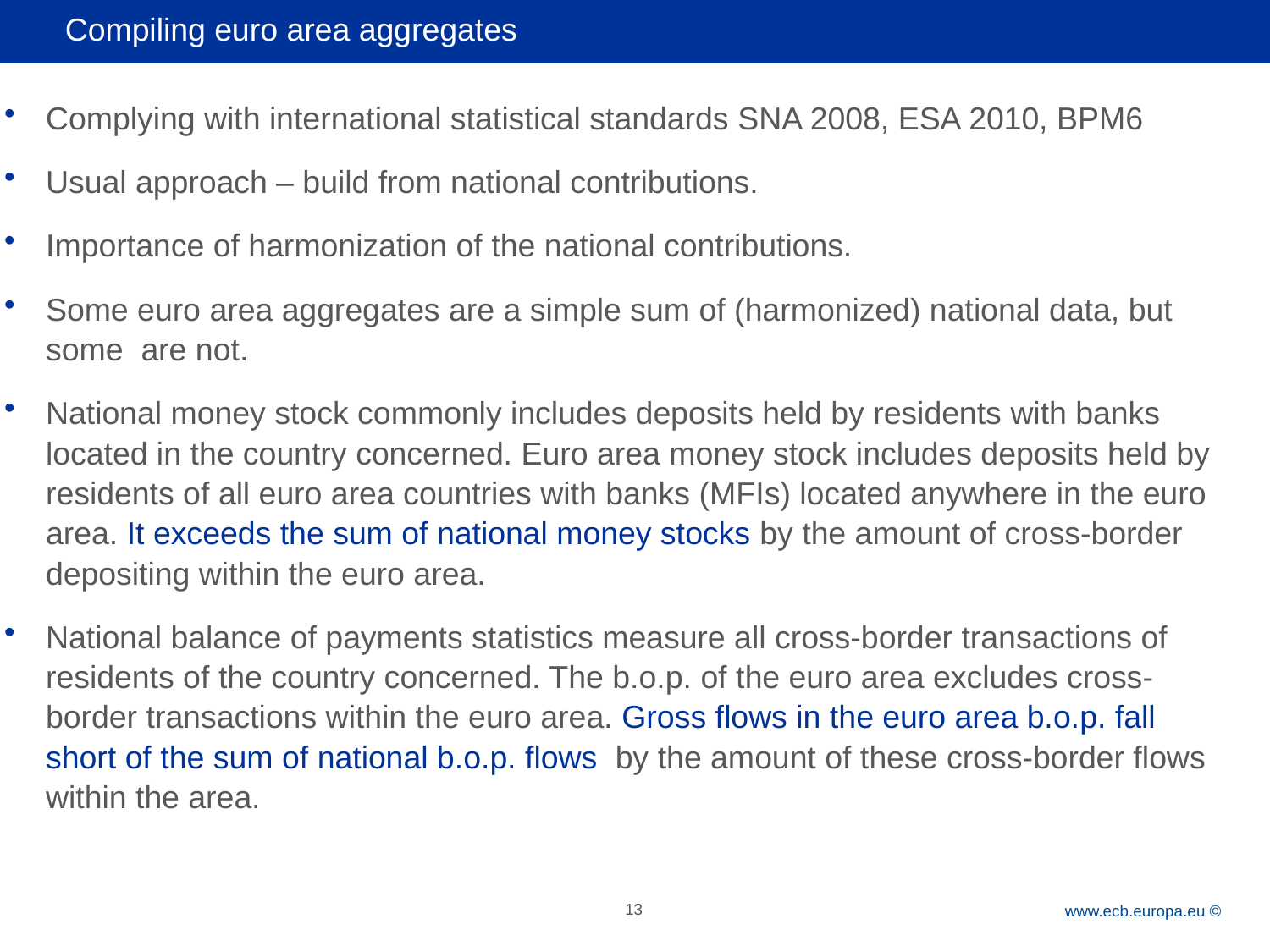

# Compiling euro area aggregates
Complying with international statistical standards SNA 2008, ESA 2010, BPM6
Usual approach – build from national contributions.
Importance of harmonization of the national contributions.
Some euro area aggregates are a simple sum of (harmonized) national data, but some  are not.
National money stock commonly includes deposits held by residents with banks located in the country concerned. Euro area money stock includes deposits held by residents of all euro area countries with banks (MFIs) located anywhere in the euro area. It exceeds the sum of national money stocks by the amount of cross-border depositing within the euro area.
National balance of payments statistics measure all cross-border transactions of residents of the country concerned. The b.o.p. of the euro area excludes cross-border transactions within the euro area. Gross flows in the euro area b.o.p. fall short of the sum of national b.o.p. flows  by the amount of these cross-border flows within the area.
13